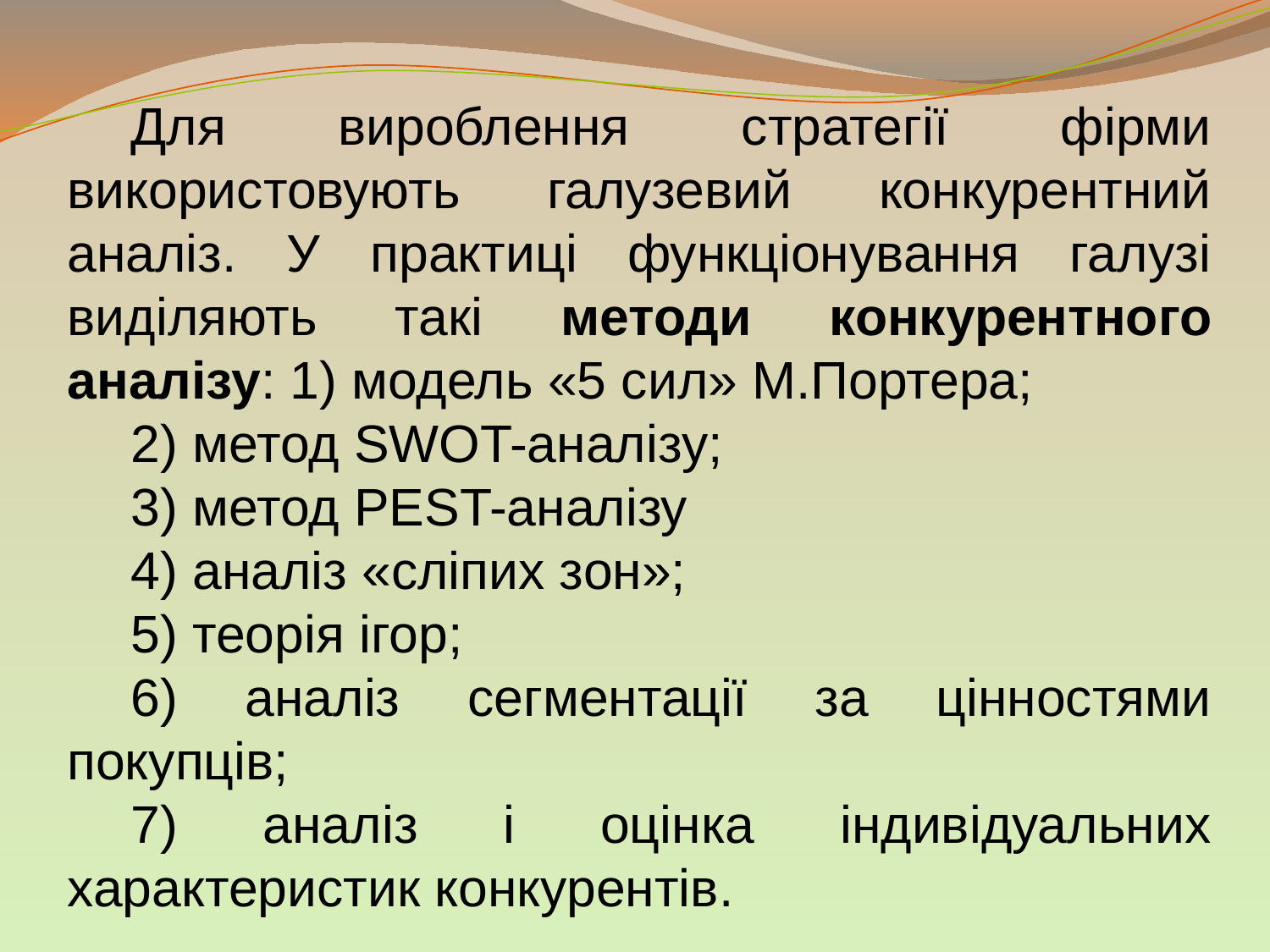

Для вироблення стратегії фірми використовують галузевий конкурентний аналіз. У практиці функціонування галузі виділяють такі методи конкурентного аналізу: 1) модель «5 сил» М.Портера;
2) метод SWOT-аналізу;
3) метод PEST-аналізу
4) аналіз «сліпих зон»;
5) теорія ігор;
6) аналіз сегментації за цінностями покупців;
7) аналіз і оцінка індивідуальних характеристик конкурентів.